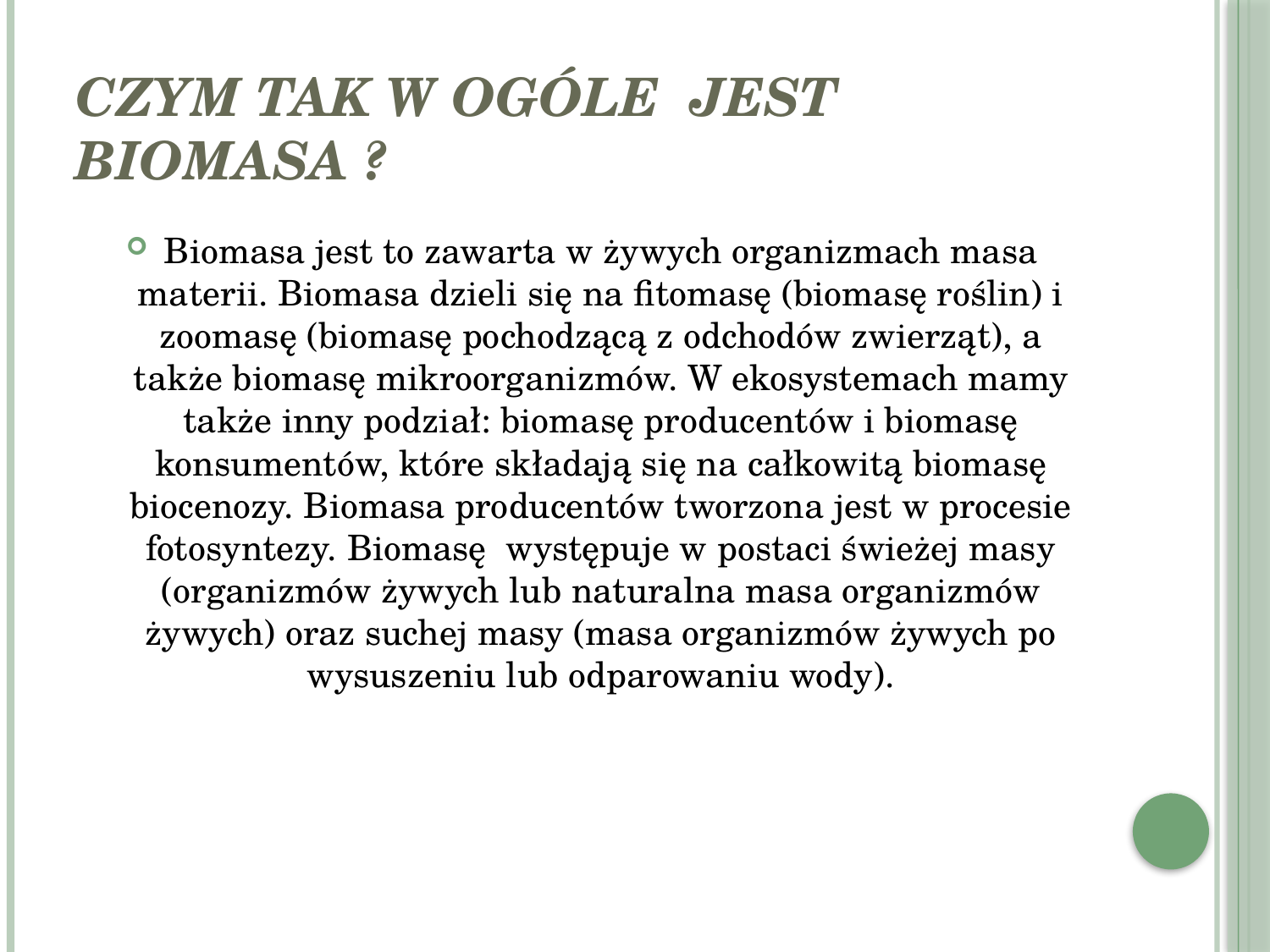

# Czym tak w ogóle  jest biomasa ?
Biomasa jest to zawarta w żywych organizmach masa materii. Biomasa dzieli się na fitomasę (biomasę roślin) i zoomasę (biomasę pochodzącą z odchodów zwierząt), a także biomasę mikroorganizmów. W ekosystemach mamy także inny podział: biomasę producentów i biomasę konsumentów, które składają się na całkowitą biomasę biocenozy. Biomasa producentów tworzona jest w procesie fotosyntezy. Biomasę  występuje w postaci świeżej masy (organizmów żywych lub naturalna masa organizmów żywych) oraz suchej masy (masa organizmów żywych po wysuszeniu lub odparowaniu wody).